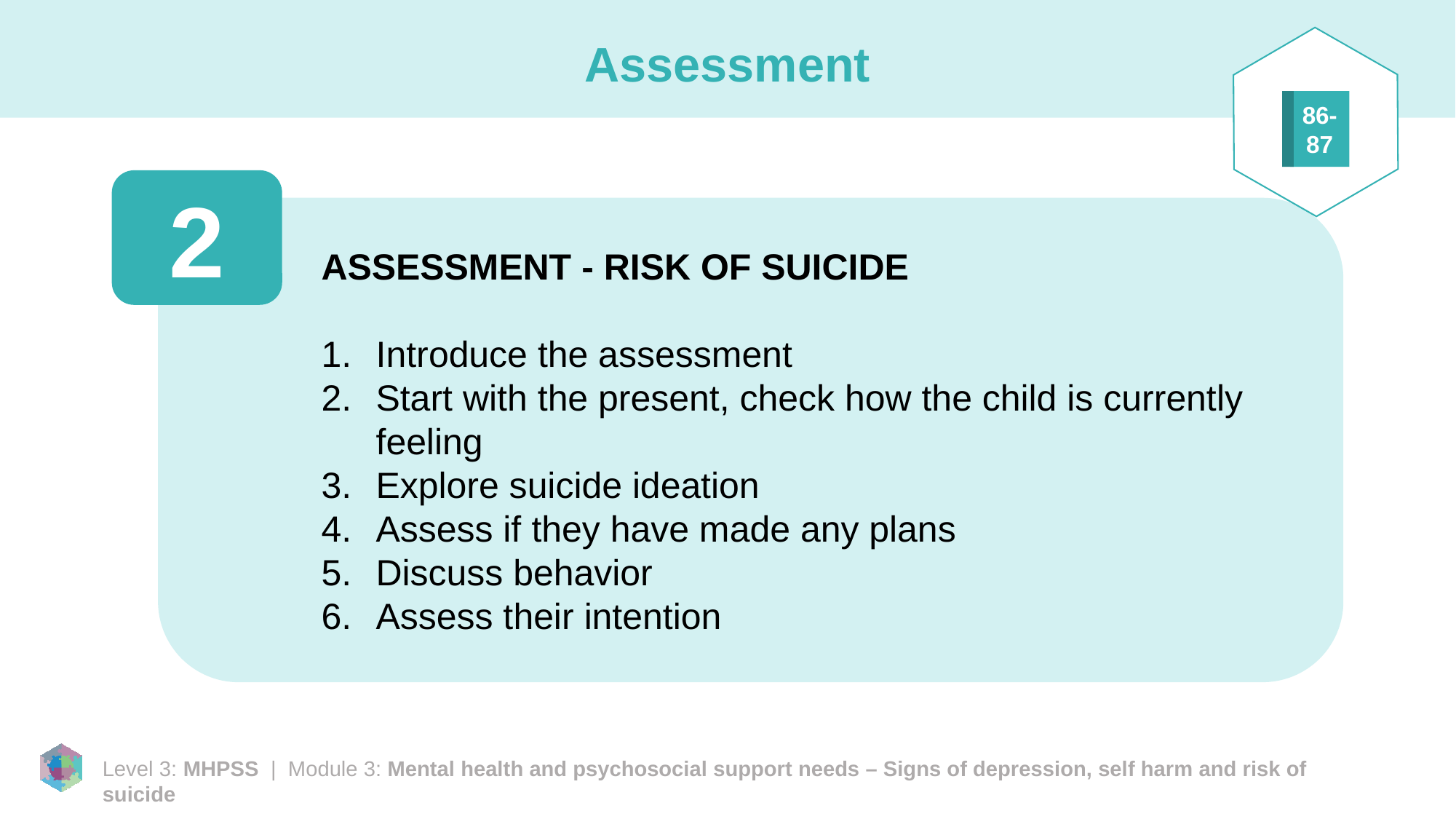

# Assessment

86-87

2
ASSESSMENT - RISK OF SUICIDE

Introduce the assessment
Start with the present, check how the child is currently feeling
Explore suicide ideation
Assess if they have made any plans
Discuss behavior
Assess their intention